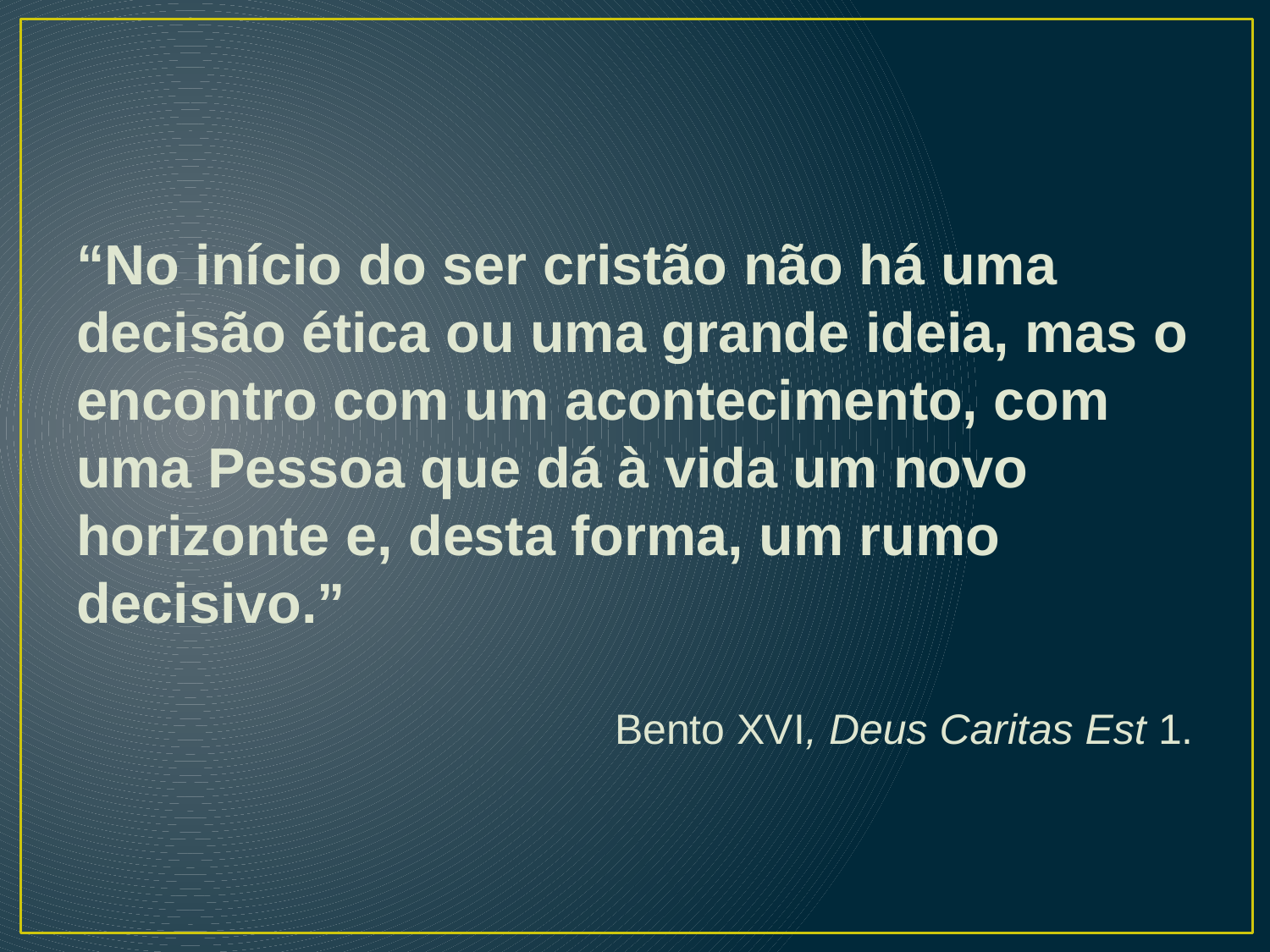

“No início do ser cristão não há uma decisão ética ou uma grande ideia, mas o encontro com um acontecimento, com uma Pessoa que dá à vida um novo horizonte e, desta forma, um rumo decisivo.”

Bento XVI, Deus Caritas Est 1.